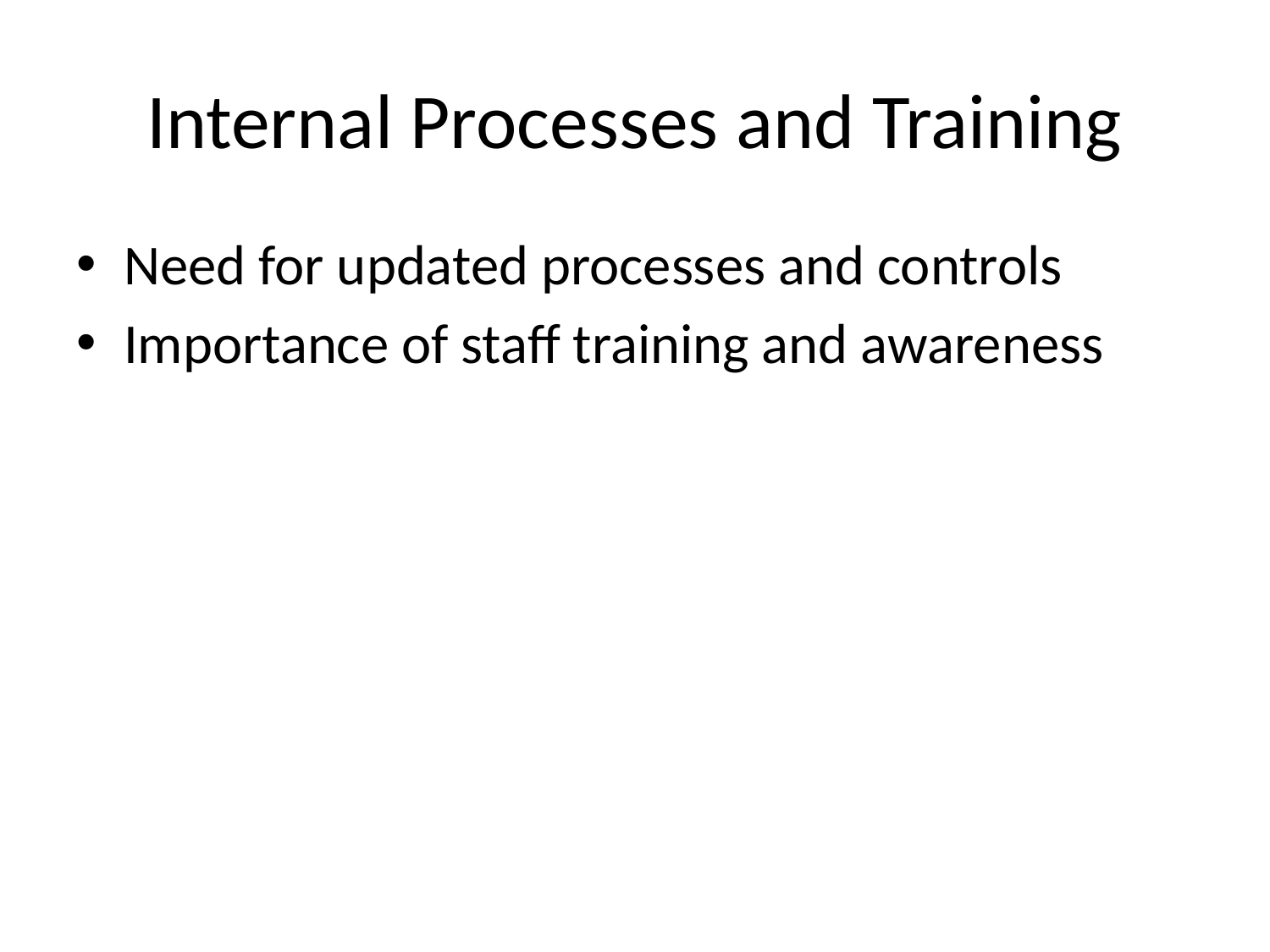

# Internal Processes and Training
Need for updated processes and controls
Importance of staff training and awareness